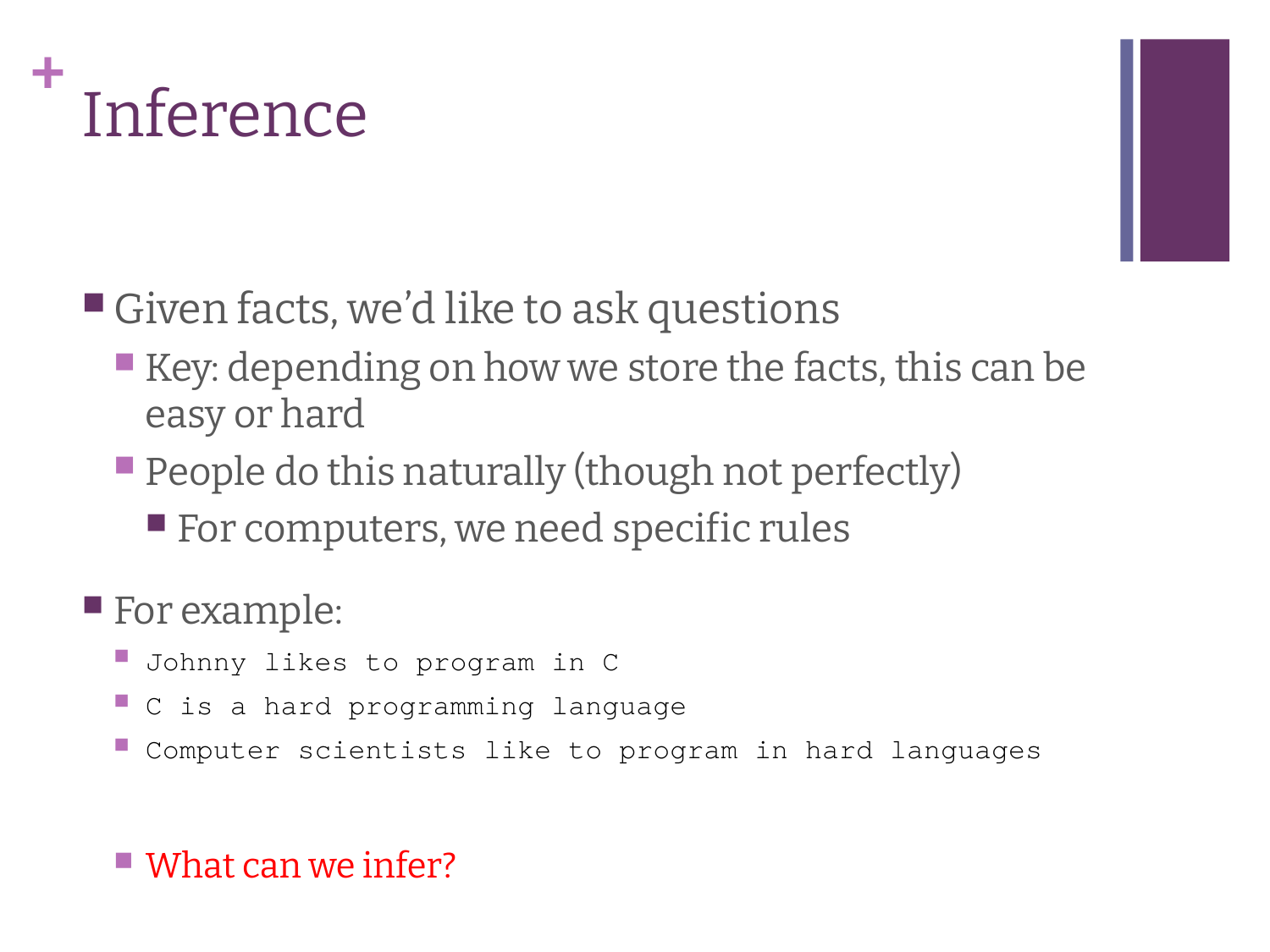

# Inference
Given facts, we’d like to ask questions
Key: depending on how we store the facts, this can be easy or hard
People do this naturally (though not perfectly)
For computers, we need specific rules
For example:
Johnny likes to program in C
C is a hard programming language
Computer scientists like to program in hard languages

What can we infer?